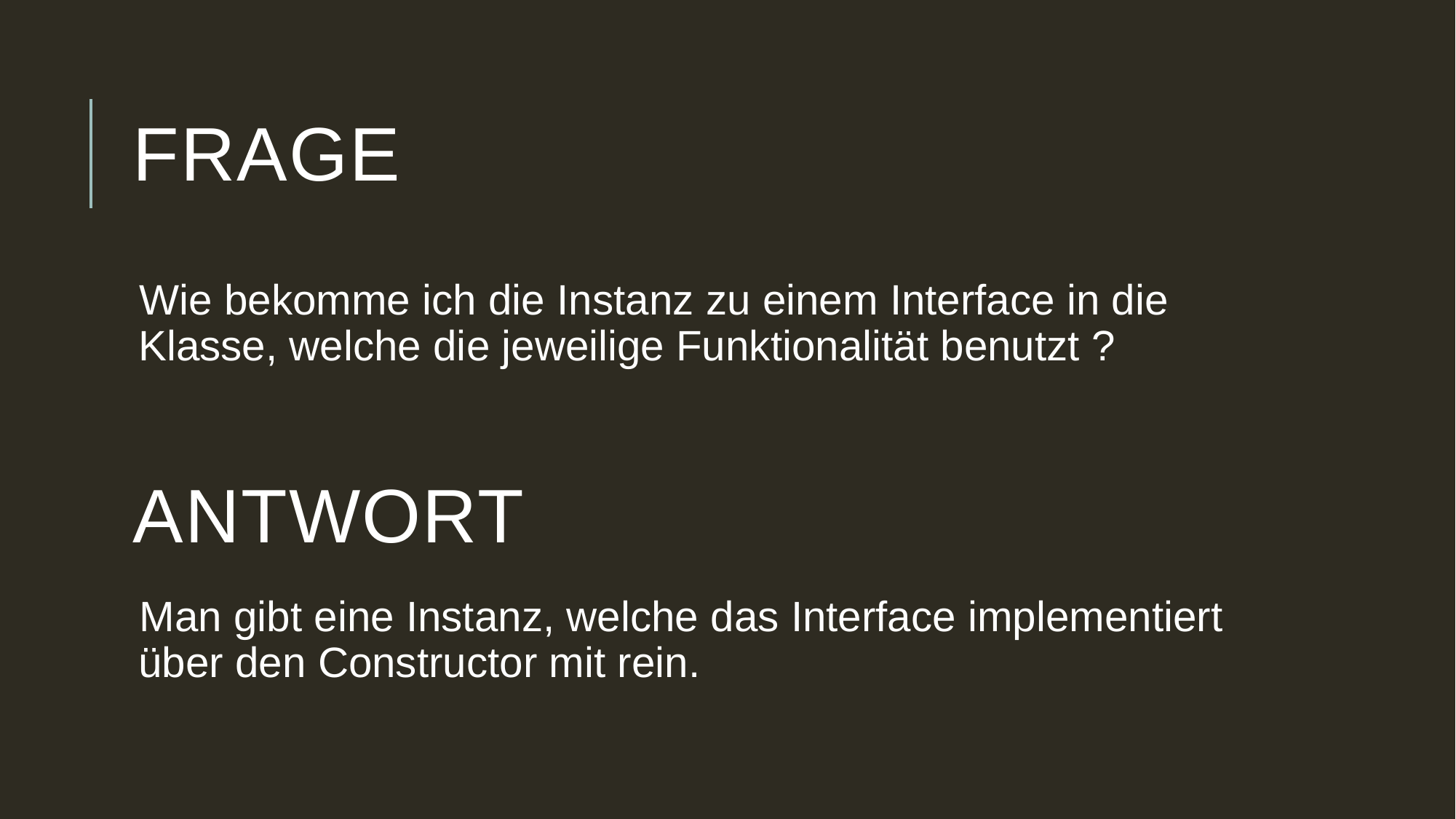

# Frage
Wie bekomme ich die Instanz zu einem Interface in die Klasse, welche die jeweilige Funktionalität benutzt ?
Antwort
Man gibt eine Instanz, welche das Interface implementiert über den Constructor mit rein.